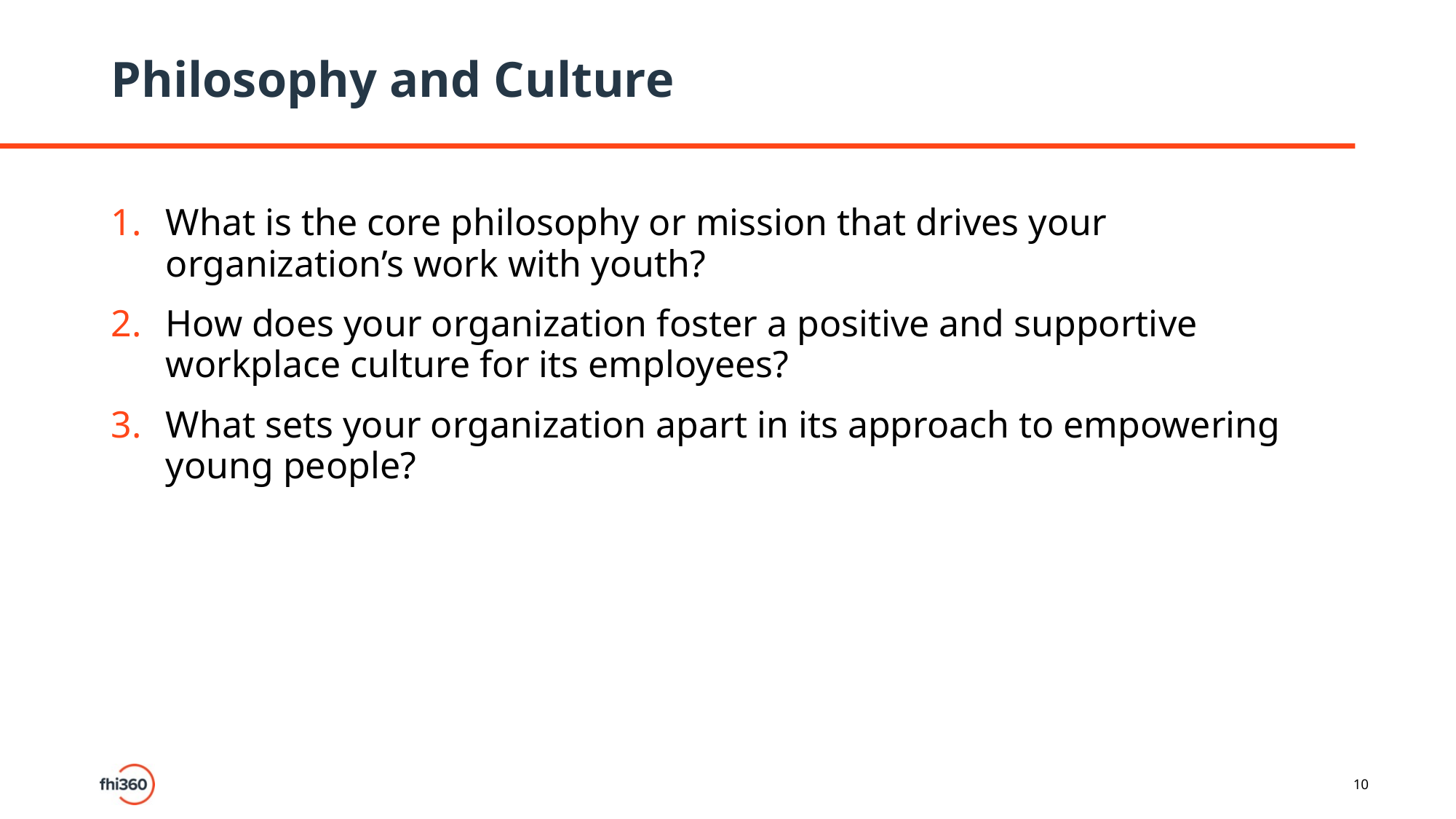

# Philosophy and Culture
What is the core philosophy or mission that drives your organization’s work with youth?
How does your organization foster a positive and supportive workplace culture for its employees?
What sets your organization apart in its approach to empowering young people?